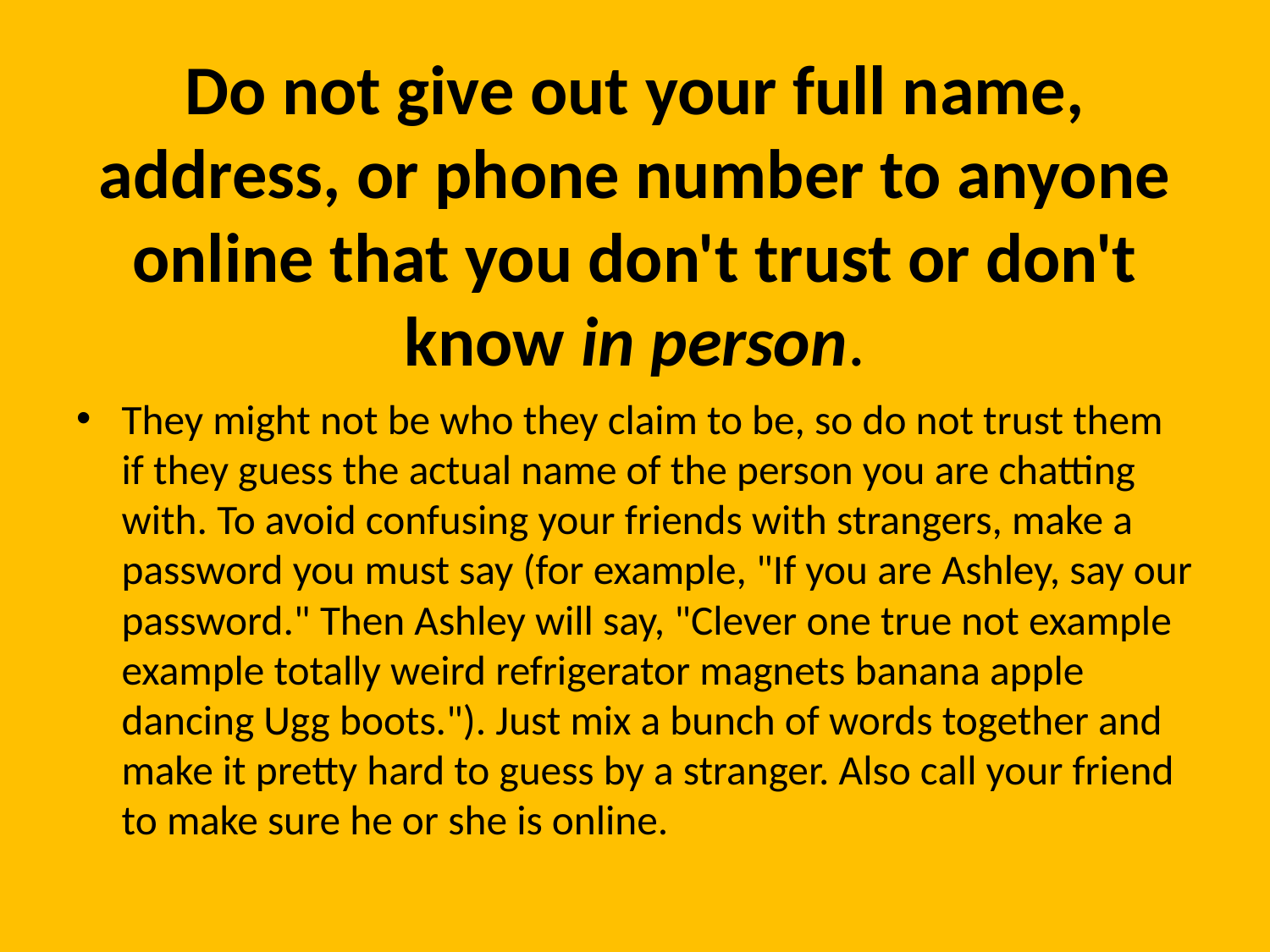

# Do not give out your full name, address, or phone number to anyone online that you don't trust or don't know in person.
They might not be who they claim to be, so do not trust them if they guess the actual name of the person you are chatting with. To avoid confusing your friends with strangers, make a password you must say (for example, "If you are Ashley, say our password." Then Ashley will say, "Clever one true not example example totally weird refrigerator magnets banana apple dancing Ugg boots."). Just mix a bunch of words together and make it pretty hard to guess by a stranger. Also call your friend to make sure he or she is online.